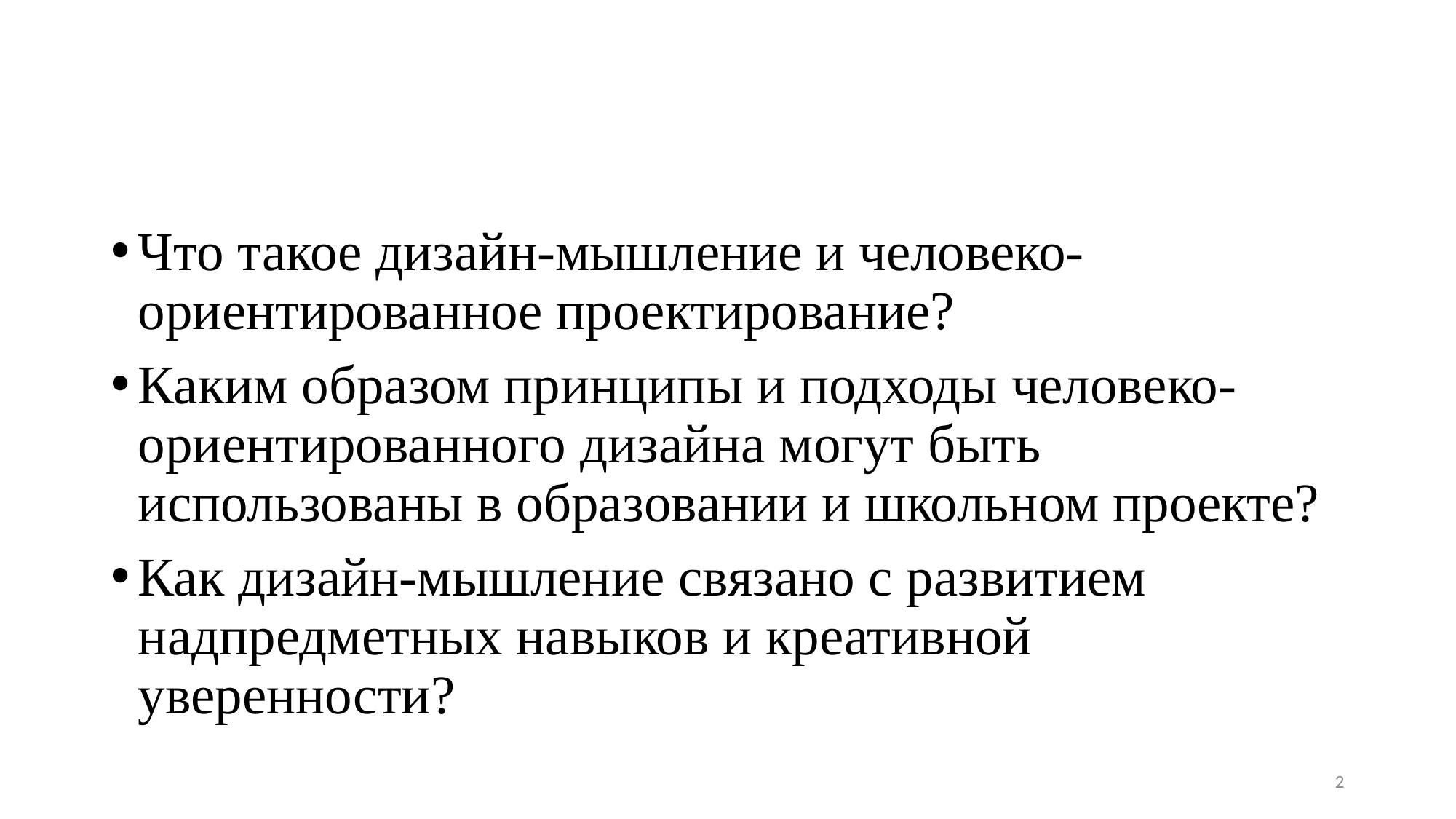

#
Что такое дизайн-мышление и человеко-ориентированное проектирование?
Каким образом принципы и подходы человеко-ориентированного дизайна могут быть использованы в образовании и школьном проекте?
Как дизайн-мышление связано с развитием надпредметных навыков и креативной уверенности?
2